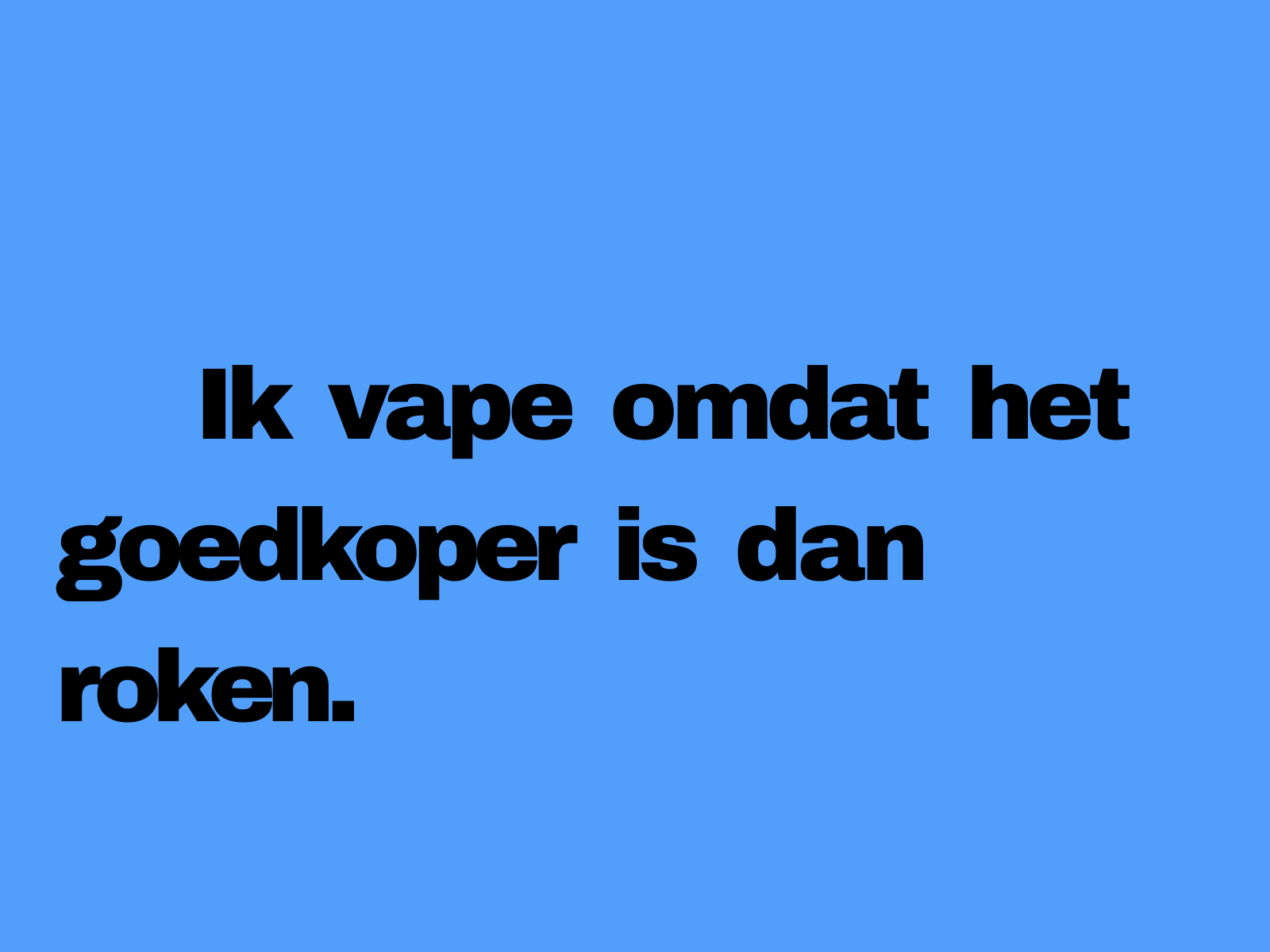

# Ik vape omdat het goedkoper is dan roken.